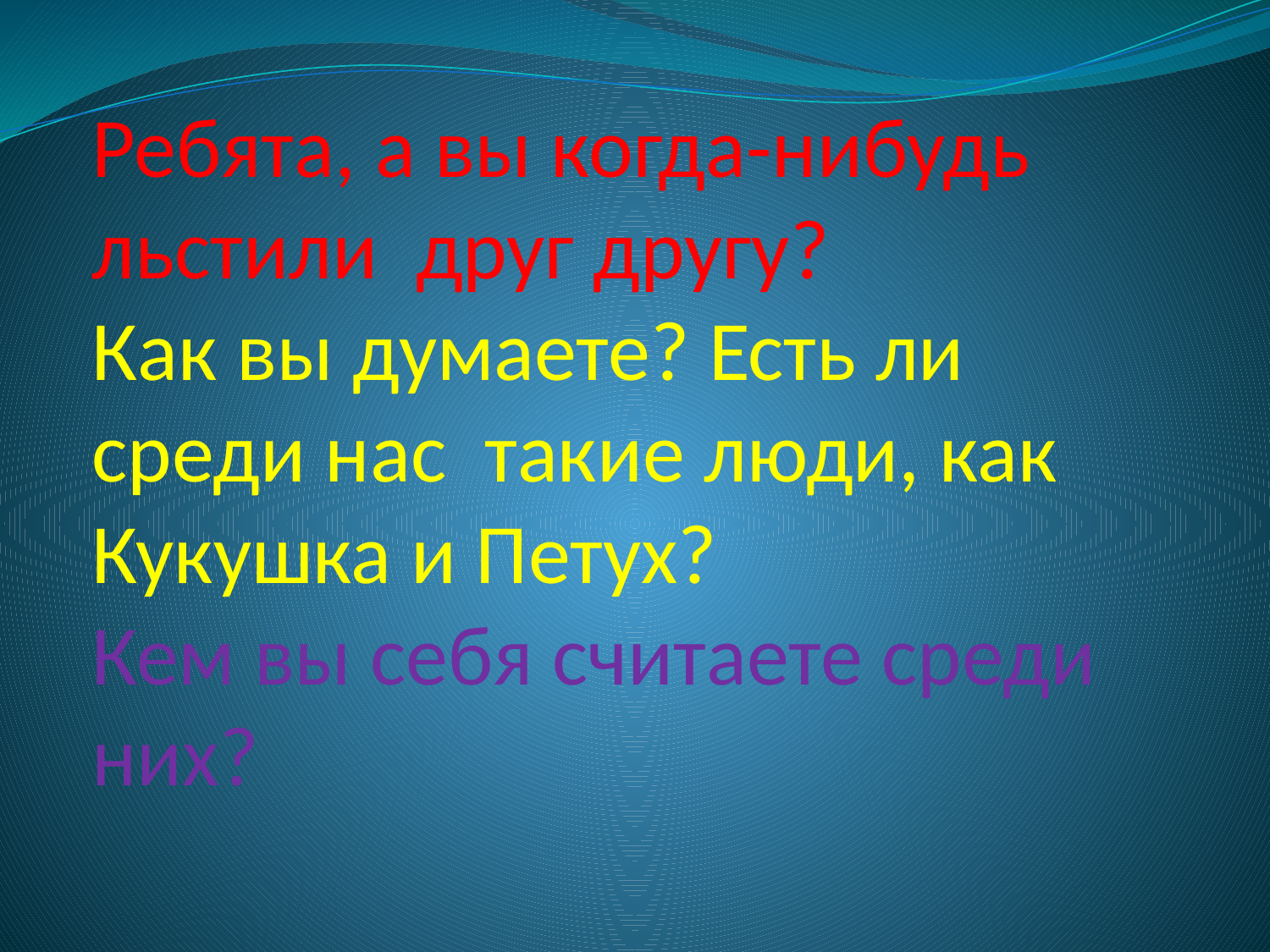

# Ребята, а вы когда-нибудь льстили  друг другу? Как вы думаете? Есть ли среди нас  такие люди, как Кукушка и Петух? Кем вы себя считаете среди них?